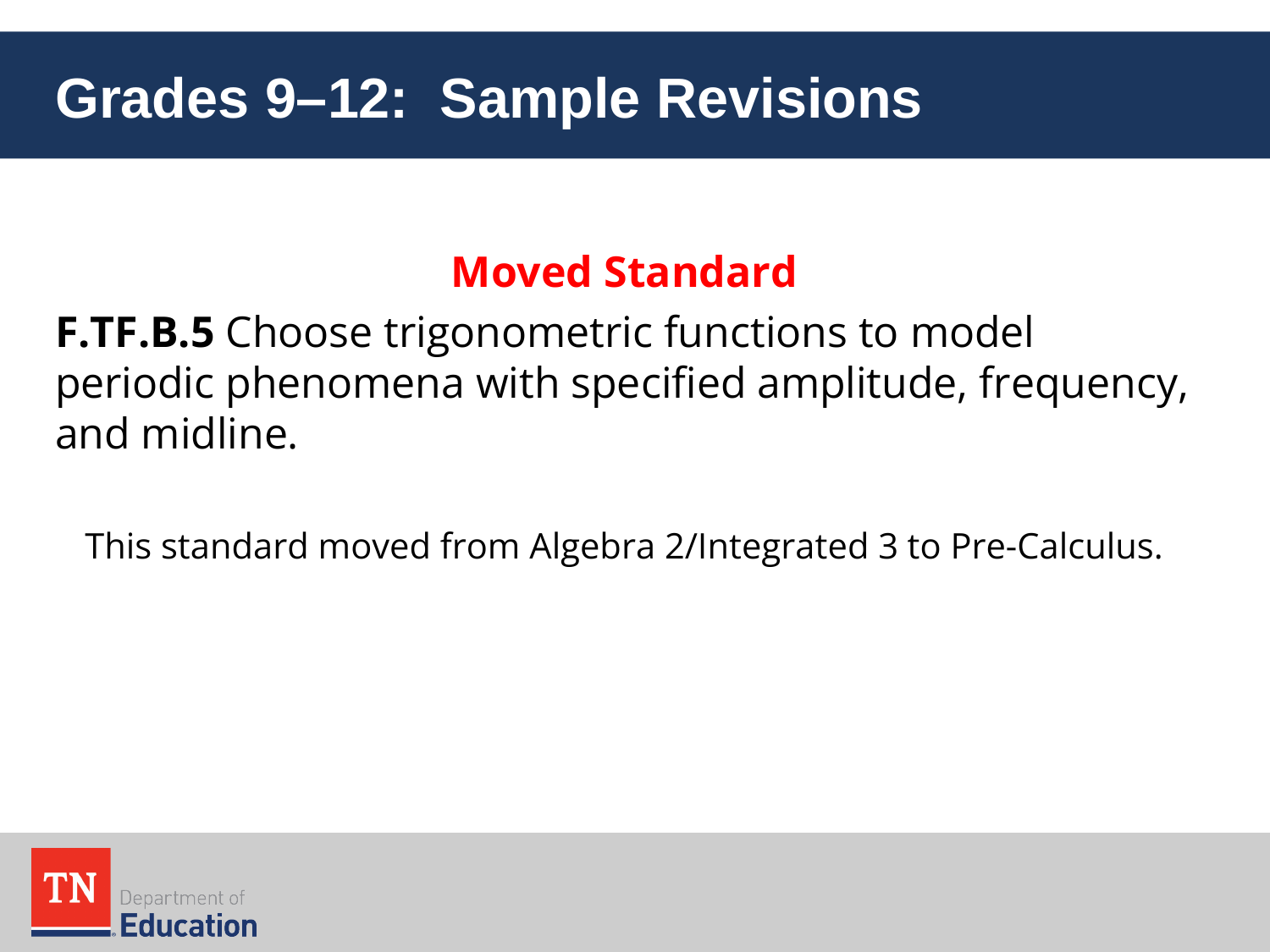

# Grades 9–12:  Sample Revisions

Moved Standard
F.TF.B.5 Choose trigonometric functions to model periodic phenomena with specified amplitude, frequency, and midline.

This standard moved from Algebra 2/Integrated 3 to Pre-Calculus.